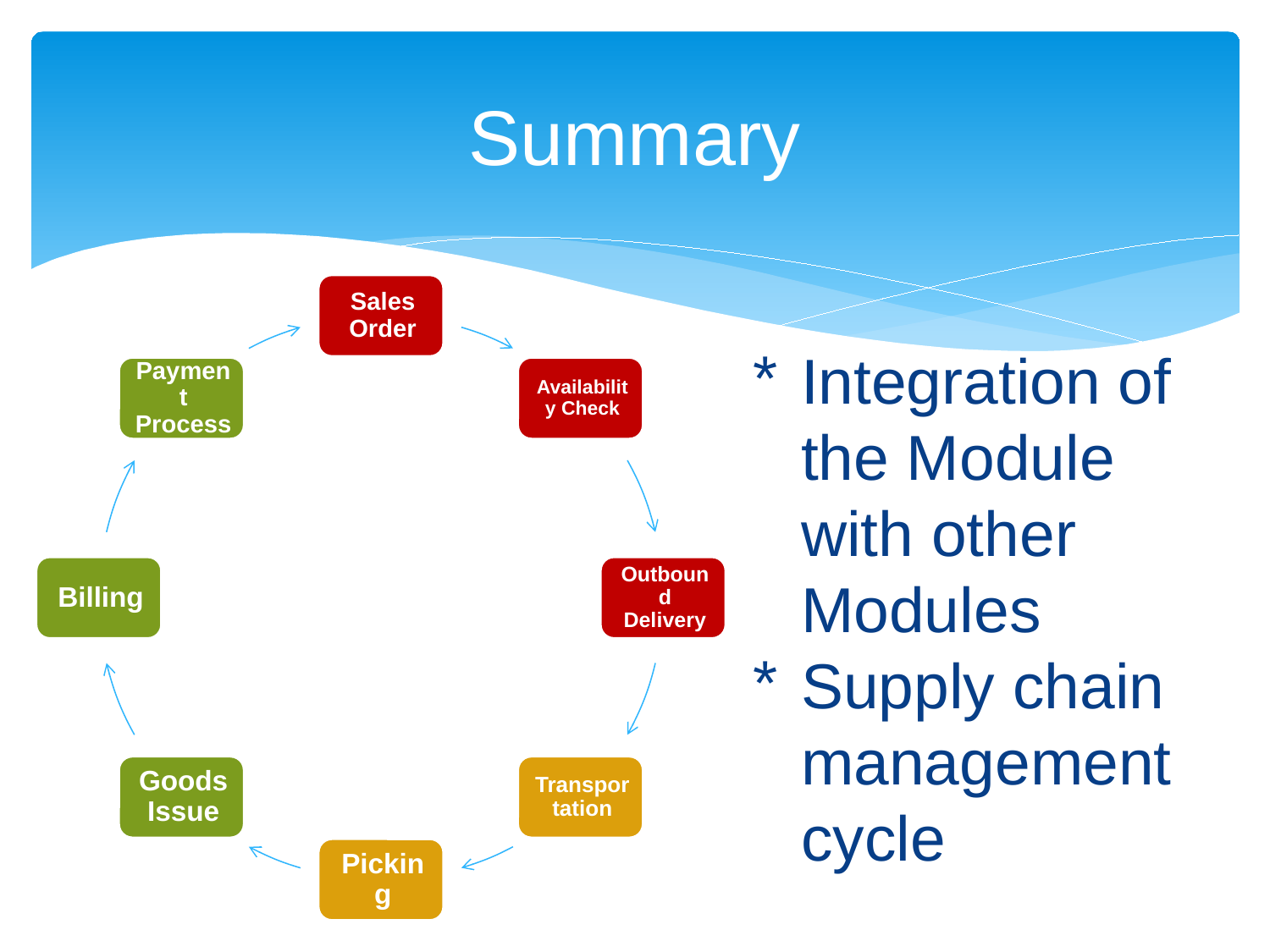

# Summary
Sales Order
Availability Check
Outbound Delivery
Transportation
Picking
Goods Issue
Billing
Payment Process
Integration of the Module with other Modules
Supply chain management cycle